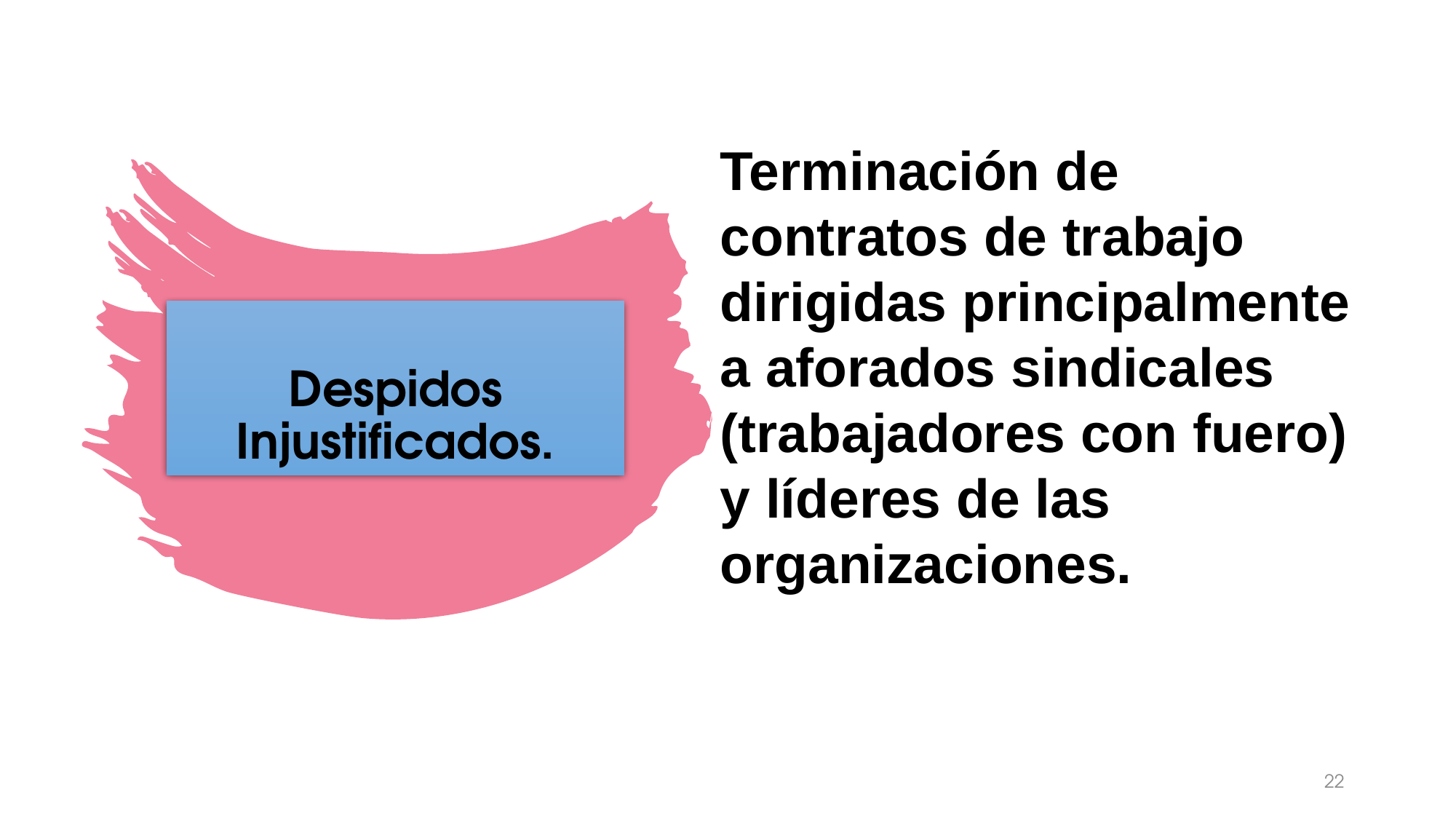

Terminación de contratos de trabajo dirigidas principalmente a aforados sindicales (trabajadores con fuero) y líderes de las organizaciones.
# Despidos Injustificados.
22